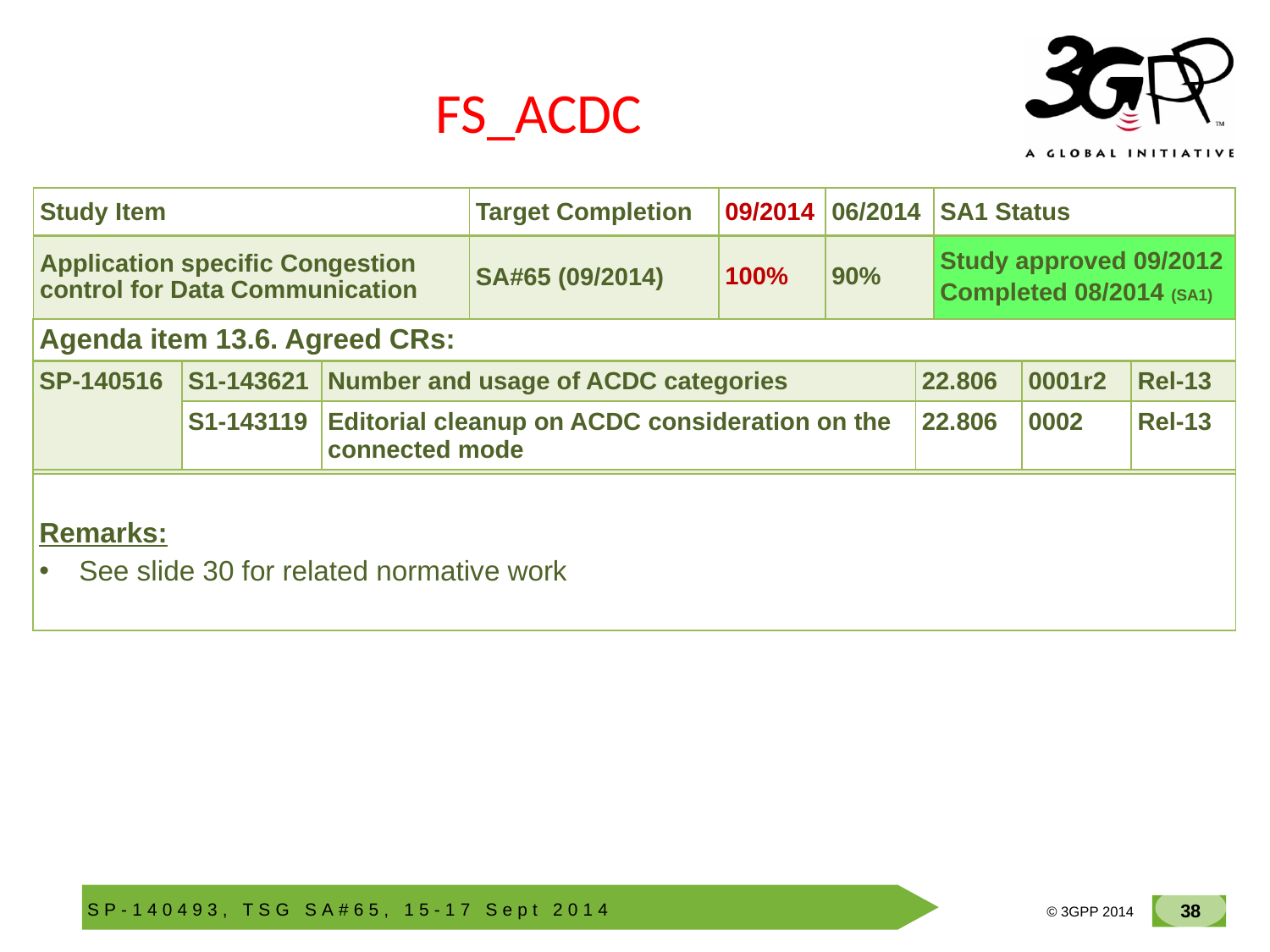

# FS_ACDC
| Study Item | Target Completion | 09/2014 | 06/2014 | SA1 Status |
| --- | --- | --- | --- | --- |
| Application specific Congestion control for Data Communication | SA#65 (09/2014) | 100% | 90% | Study approved 09/2012 Completed 08/2014 (SA1) |
| Agenda item 13.6. Agreed CRs: |  |  |  |  |  |
| --- | --- | --- | --- | --- | --- |
| SP-140516 | S1-143621 | Number and usage of ACDC categories | 22.806 | 0001r2 | Rel-13 |
|  | S1-143119 | Editorial cleanup on ACDC consideration on the connected mode | 22.806 | 0002 | Rel-13 |
|  |  |  |  |  |  |
| Remarks: See slide 30 for related normative work |  |  |  |  |  |